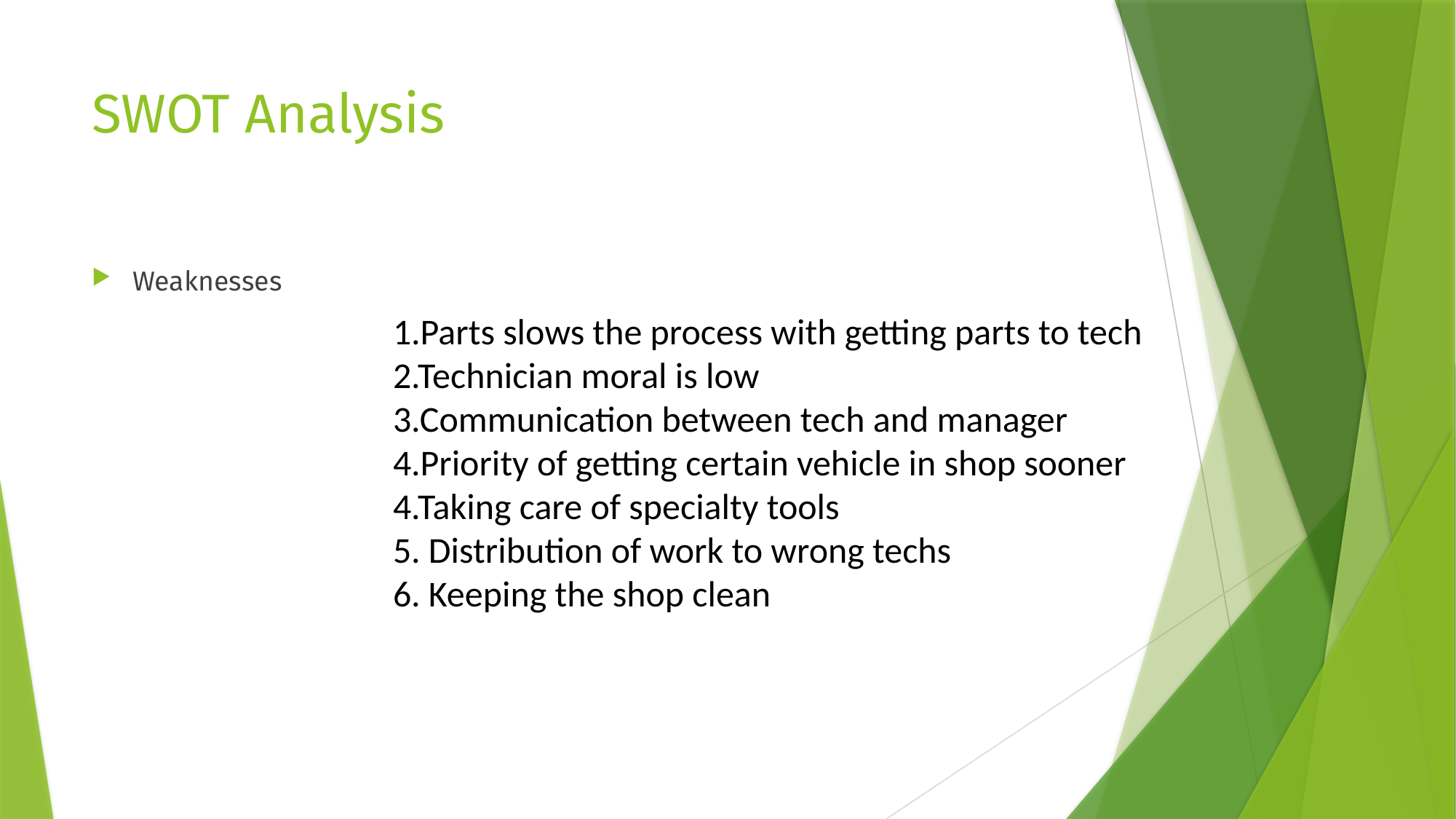

# SWOT Analysis
Weaknesses

1.Parts slows the process with getting parts to tech
2.Technician moral is low
3.Communication between tech and manager
4.Priority of getting certain vehicle in shop sooner
4.Taking care of specialty tools
5. Distribution of work to wrong techs
6. Keeping the shop clean